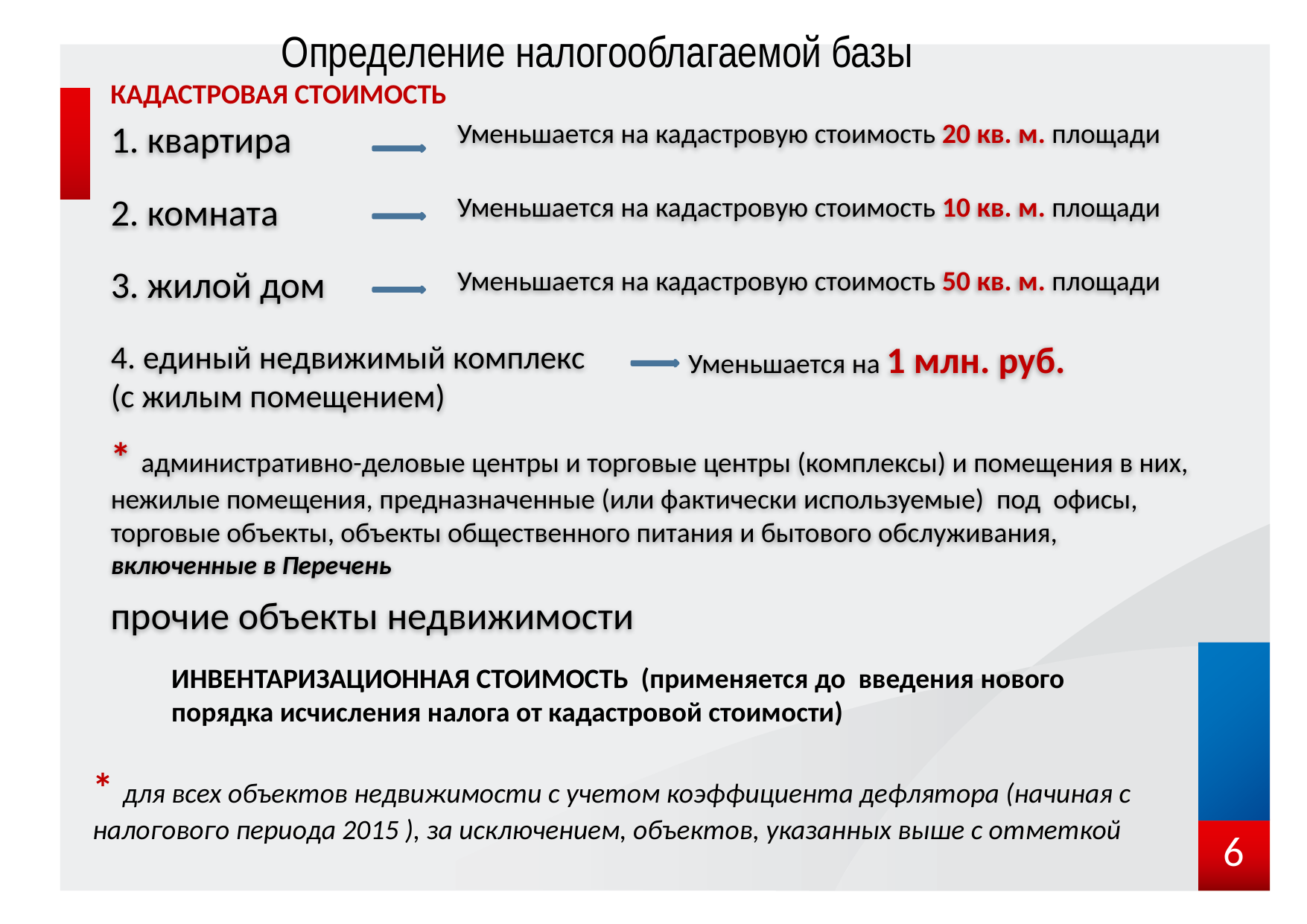

# Определение налогооблагаемой базы КАДАСТРОВАЯ СТОИМОСТЬ
1. квартира
Уменьшается на кадастровую стоимость 20 кв. м. площади
2. комната
Уменьшается на кадастровую стоимость 10 кв. м. площади
3. жилой дом
Уменьшается на кадастровую стоимость 50 кв. м. площади
4. единый недвижимый комплекс  (с жилым помещением)
Уменьшается на 1 млн. руб.
* административно-деловые центры и торговые центры (комплексы) и помещения в них, нежилые помещения, предназначенные (или фактически используемые)  под  офисы, торговые объекты, объекты общественного питания и бытового обслуживания, включенные в Перечень
прочие объекты недвижимости

ИНВЕНТАРИЗАЦИОННАЯ СТОИМОСТЬ  (применяется до  введения нового порядка исчисления налога от кадастровой стоимости)
* для всех объектов недвижимости с учетом коэффициента дефлятора (начиная с налогового периода 2015 ), за исключением, объектов, указанных выше с отметкой
6